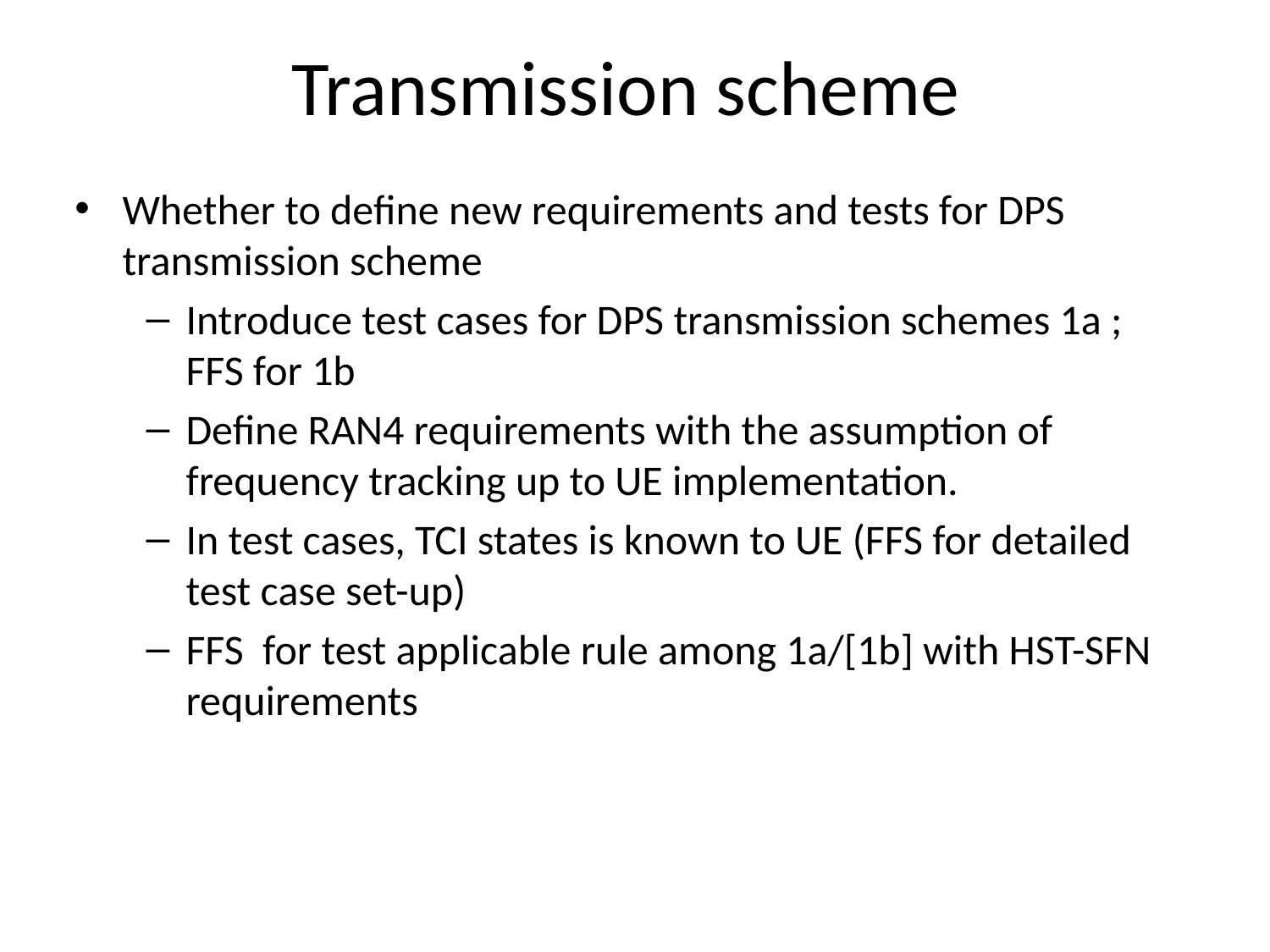

# Transmission scheme
Whether to define new requirements and tests for DPS transmission scheme
Introduce test cases for DPS transmission schemes 1a ;  FFS for 1b
Define RAN4 requirements with the assumption of frequency tracking up to UE implementation.
In test cases, TCI states is known to UE (FFS for detailed test case set-up)
FFS  for test applicable rule among 1a/[1b] with HST-SFN requirements